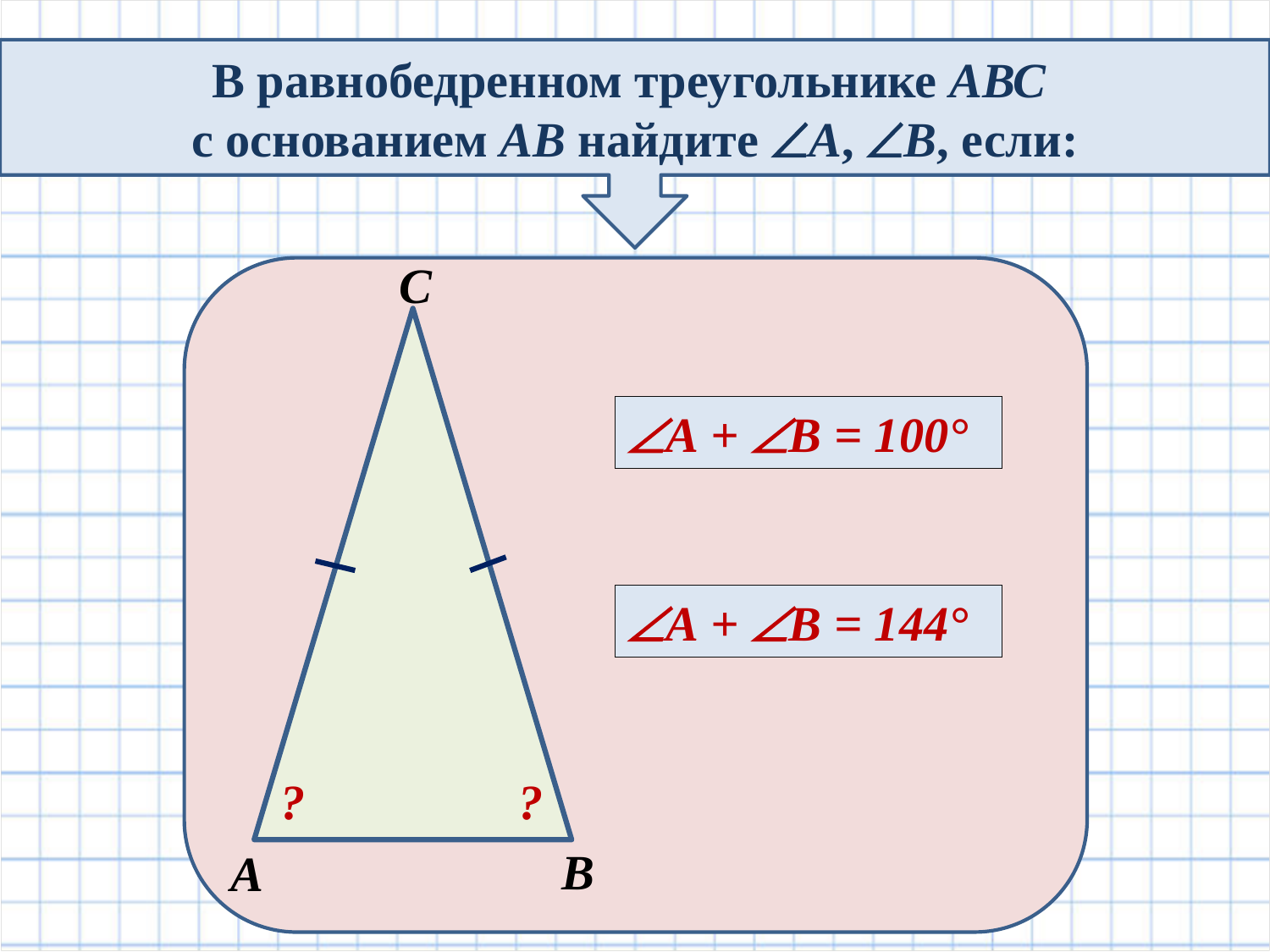

В равнобедренном треугольнике АВС
с основанием АВ найдите ∠А, ∠В, если:
С

В
А

∠А + ∠В = 100°
∠А + ∠В = 144°
?
?